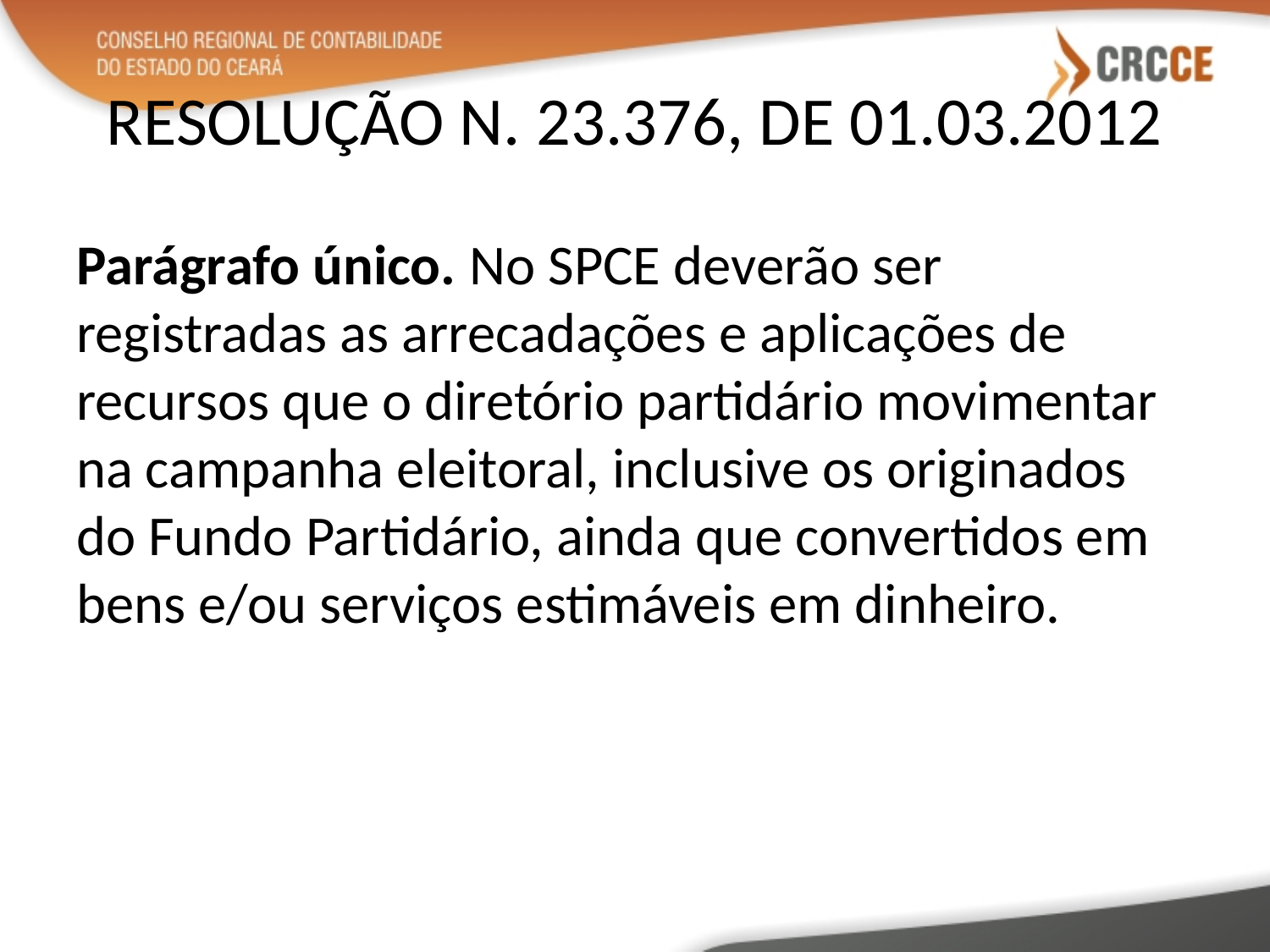

# RESOLUÇÃO N. 23.376, DE 01.03.2012
Parágrafo único. No SPCE deverão ser registradas as arrecadações e aplicações de recursos que o diretório partidário movimentar na campanha eleitoral, inclusive os originados do Fundo Partidário, ainda que convertidos em bens e/ou serviços estimáveis em dinheiro.